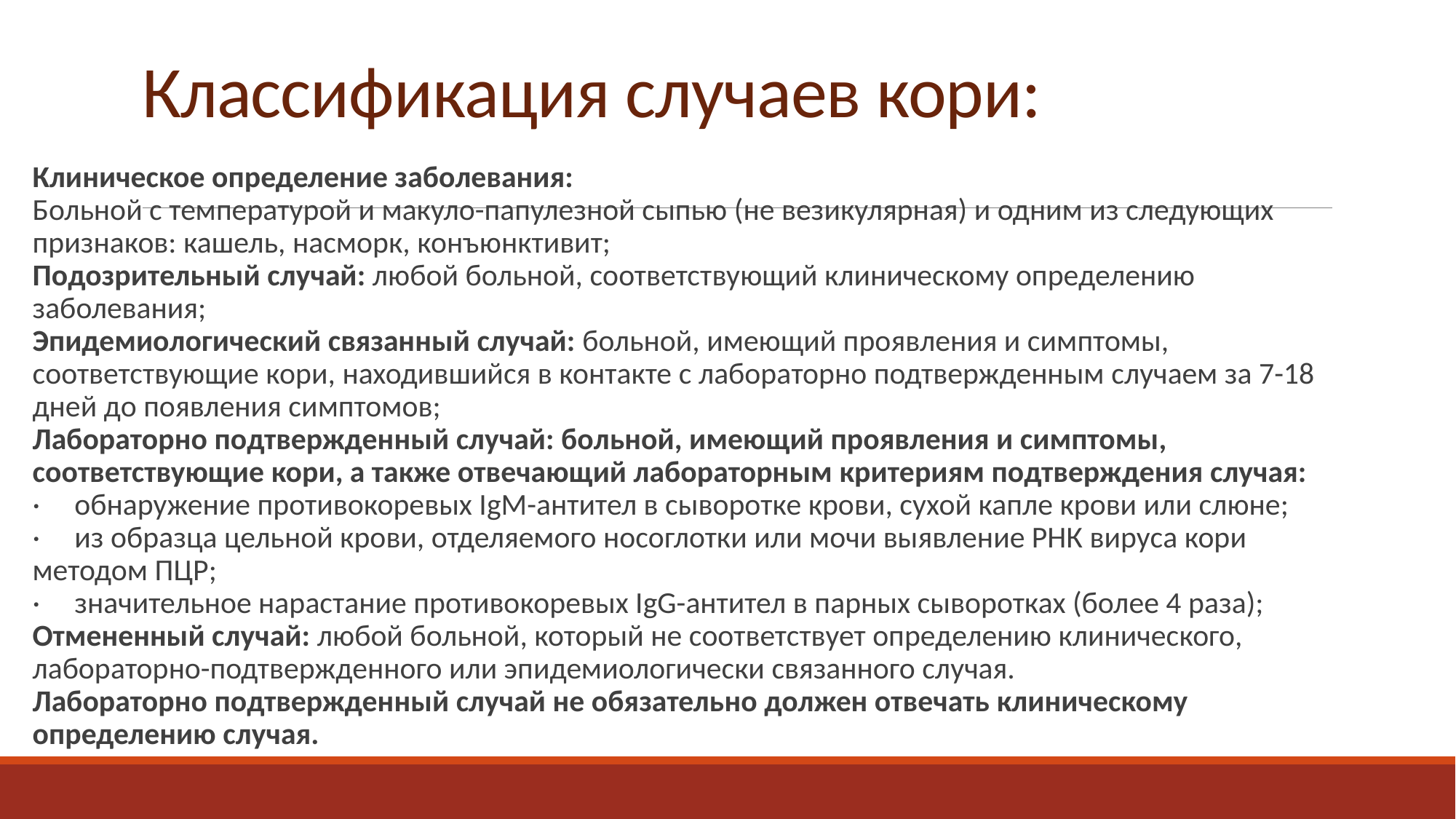

# Классификация случаев кори:
Клиническое определение заболевания:
Больной с температурой и макуло-папулезной сыпью (не везикулярная) и одним из следующих признаков: кашель, насморк, конъюнктивит;
Подозрительный случай: любой больной, соответствующий клиническому определению заболевания;
Эпидемиологический связанный случай: больной, имеющий проявления и симптомы, соответствующие кори, находившийся в контакте с лабораторно подтвержденным случаем за 7-18 дней до появления симптомов;
Лабораторно подтвержденный случай: больной, имеющий проявления и симптомы, соответствующие кори, а также отвечающий лабораторным критериям подтверждения случая:
·     обнаружение противокоревых IgM-антител в сыворотке крови, сухой капле крови или слюне;
·     из образца цельной крови, отделяемого носоглотки или мочи выявление РНК вируса кори методом ПЦР;
·     значительное нарастание противокоревых IgG-антител в парных сыворотках (более 4 раза);
Отмененный случай: любой больной, который не соответствует определению клинического, лабораторно-подтвержденного или эпидемиологически связанного случая.
Лабораторно подтвержденный случай не обязательно должен отвечать клиническому определению случая.